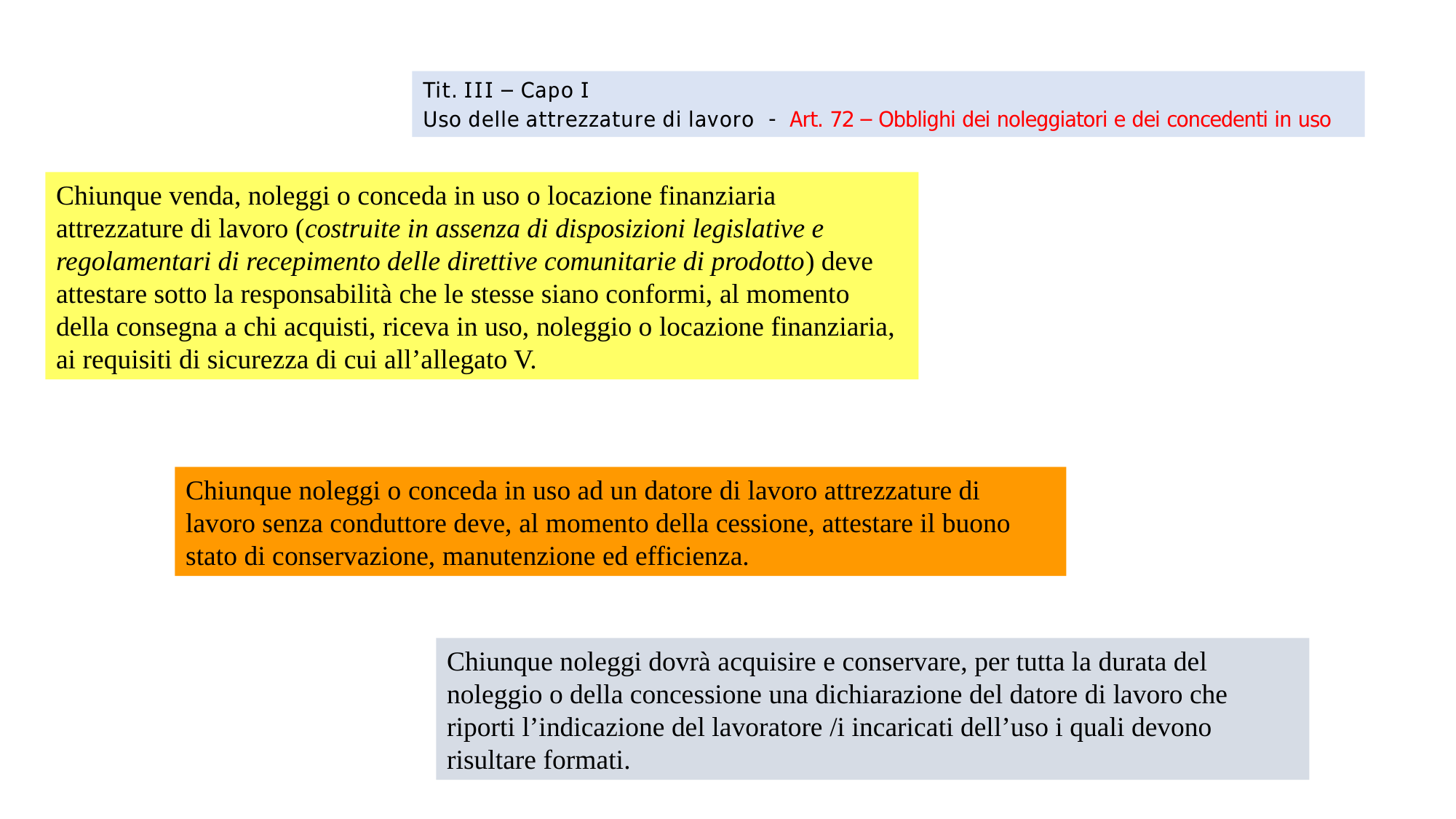

Tit. III – Capo I
Uso delle attrezzature di lavoro  -  Art. 72 – Obblighi dei noleggiatori e dei concedenti in uso
Chiunque venda, noleggi o conceda in uso o locazione finanziaria attrezzature di lavoro (costruite in assenza di disposizioni legislative e regolamentari di recepimento delle direttive comunitarie di prodotto) deve attestare sotto la responsabilità che le stesse siano conformi, al momento della consegna a chi acquisti, riceva in uso, noleggio o locazione finanziaria, ai requisiti di sicurezza di cui all’allegato V.
Chiunque noleggi o conceda in uso ad un datore di lavoro attrezzature di lavoro senza conduttore deve, al momento della cessione, attestare il buono stato di conservazione, manutenzione ed efficienza.
Chiunque noleggi dovrà acquisire e conservare, per tutta la durata del noleggio o della concessione una dichiarazione del datore di lavoro che riporti l’indicazione del lavoratore /i incaricati dell’uso i quali devono risultare formati.